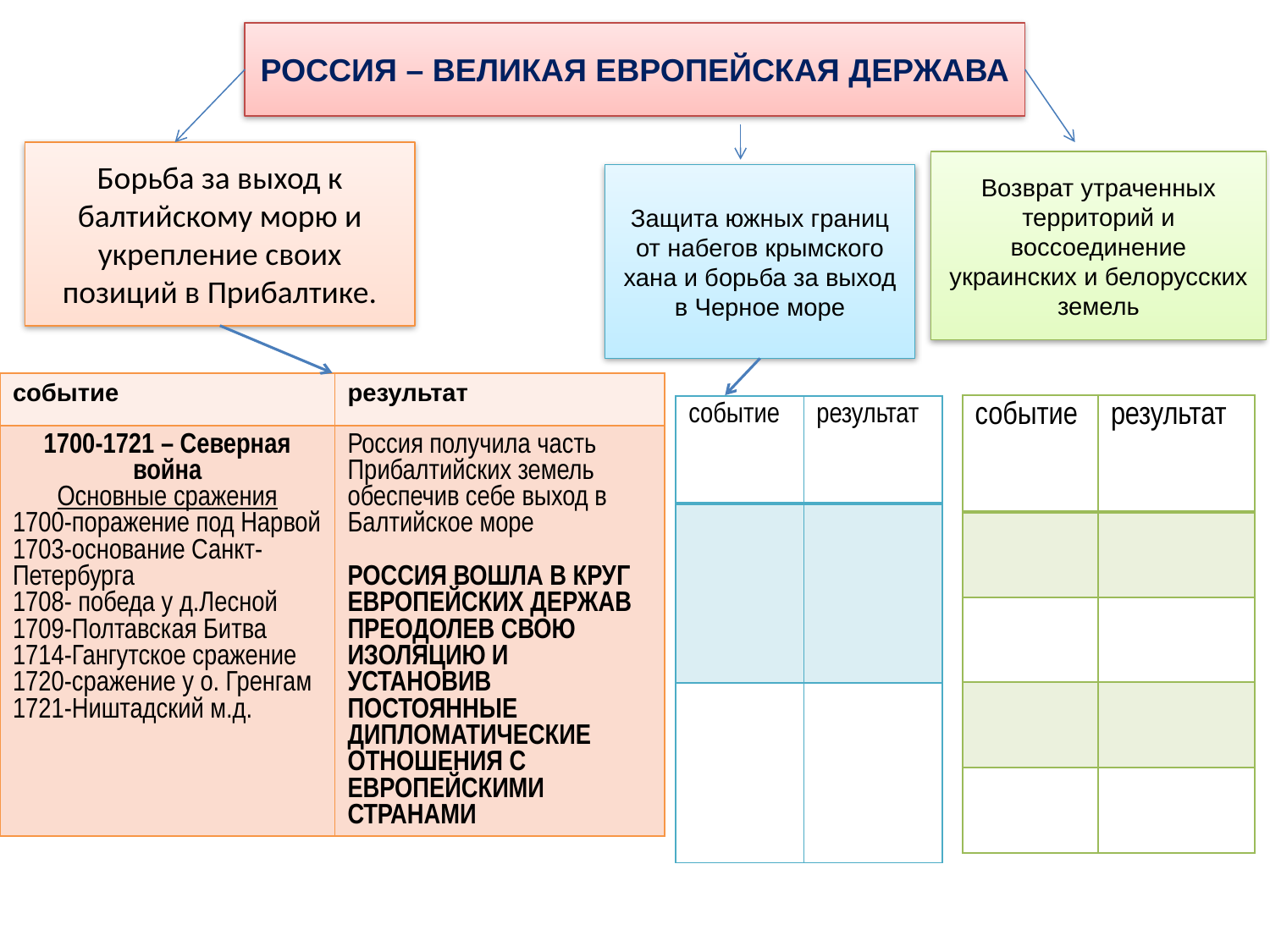

Россия – великая европейская держава
Борьба за выход к балтийскому морю и укрепление своих позиций в Прибалтике.
Возврат утраченных территорий и воссоединение украинских и белорусских земель
Защита южных границ от набегов крымского хана и борьба за выход в Черное море
| событие | результат |
| --- | --- |
| 1700-1721 – Северная война Основные сражения 1700-поражение под Нарвой 1703-основание Санкт-Петербурга 1708- победа у д.Лесной 1709-Полтавская Битва 1714-Гангутское сражение 1720-сражение у о. Гренгам 1721-Ништадский м.д. | Россия получила часть Прибалтийских земель обеспечив себе выход в Балтийское море РОССИЯ ВОШЛА В КРУГ ЕВРОПЕЙСКИХ ДЕРЖАВ ПРЕОДОЛЕВ СВОЮ ИЗОЛЯЦИЮ И УСТАНОВИВ ПОСТОЯННЫЕ ДИПЛОМАТИЧЕСКИЕ ОТНОШЕНИЯ С ЕВРОПЕЙСКИМИ СТРАНАМИ |
| событие | результат |
| --- | --- |
|  |  |
|  |  |
|  |  |
|  |  |
| событие | результат |
| --- | --- |
|  |  |
|  |  |